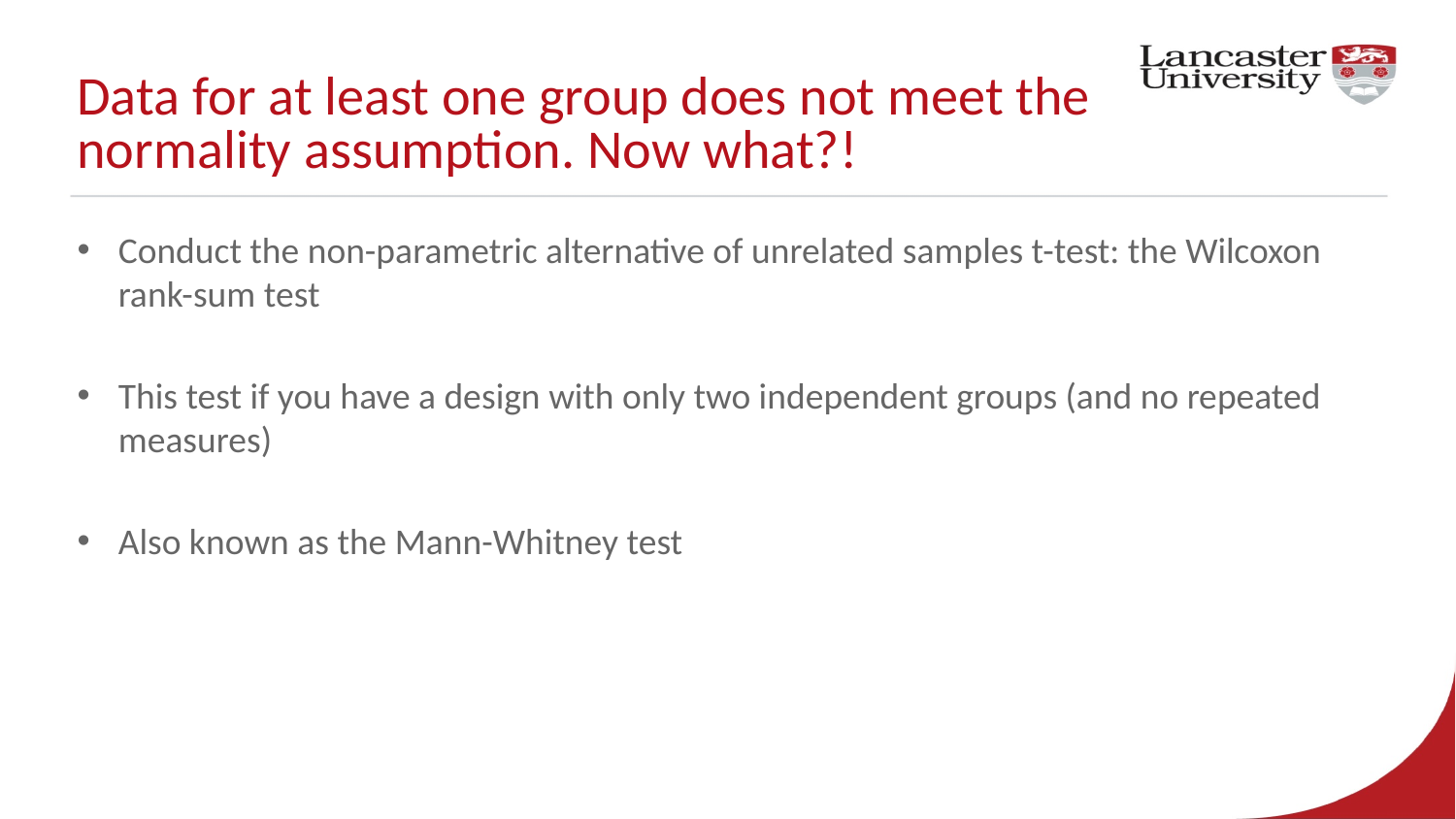

# Data for at least one group does not meet the normality assumption. Now what?!
Conduct the non-parametric alternative of unrelated samples t-test: the Wilcoxon rank-sum test

This test if you have a design with only two independent groups (and no repeated measures)

Also known as the Mann-Whitney test